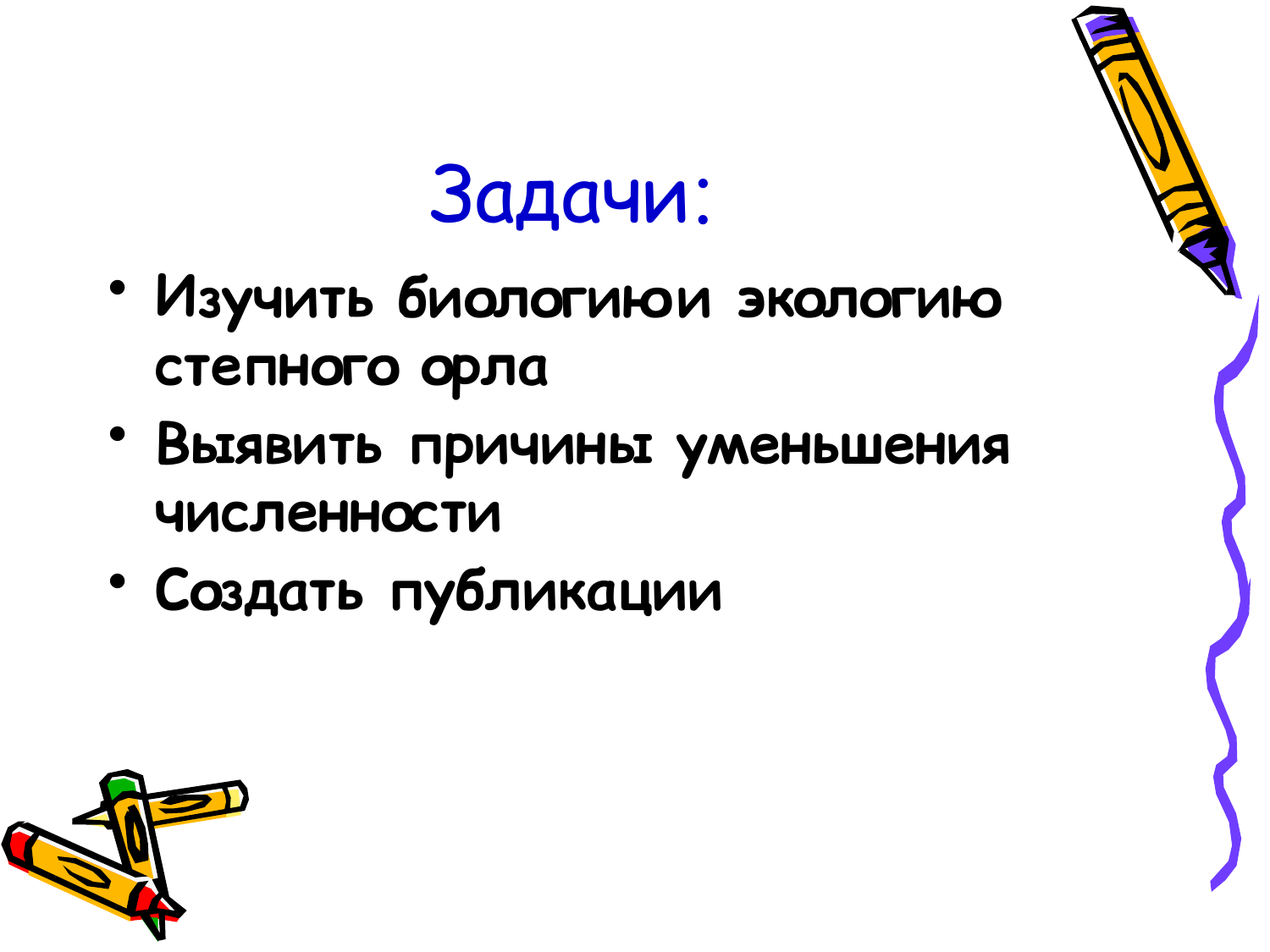

# Задачи:
Изучить биологию и экологию степного орла
Выявить причины уменьшения численности
Создать публикации